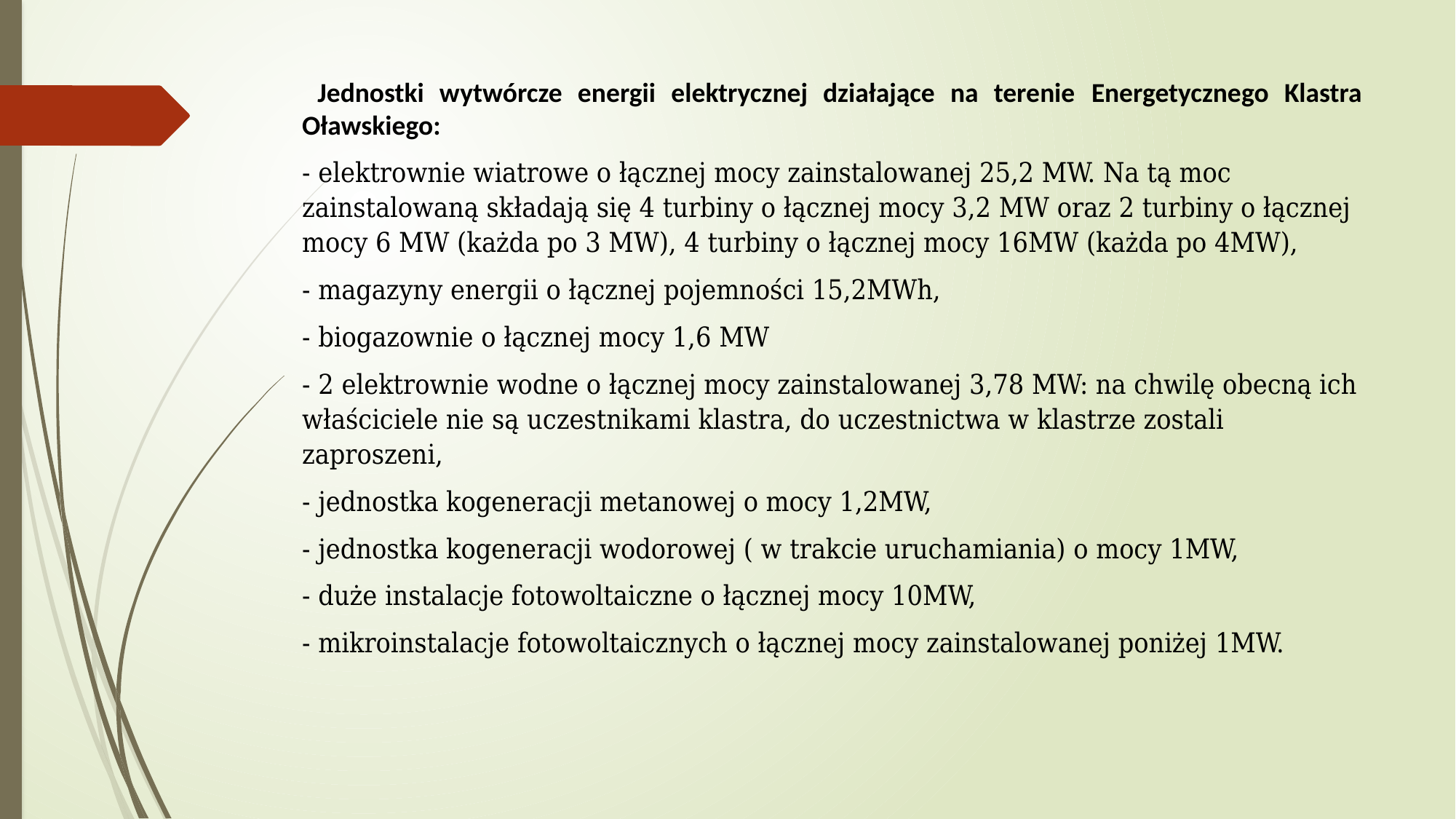

Jednostki wytwórcze energii elektrycznej działające na terenie Energetycznego Klastra Oławskiego:
- elektrownie wiatrowe o łącznej mocy zainstalowanej 25,2 MW. Na tą moc zainstalowaną składają się 4 turbiny o łącznej mocy 3,2 MW oraz 2 turbiny o łącznej mocy 6 MW (każda po 3 MW), 4 turbiny o łącznej mocy 16MW (każda po 4MW),
- magazyny energii o łącznej pojemności 15,2MWh,
- biogazownie o łącznej mocy 1,6 MW
- 2 elektrownie wodne o łącznej mocy zainstalowanej 3,78 MW: na chwilę obecną ich właściciele nie są uczestnikami klastra, do uczestnictwa w klastrze zostali zaproszeni,
- jednostka kogeneracji metanowej o mocy 1,2MW,
- jednostka kogeneracji wodorowej ( w trakcie uruchamiania) o mocy 1MW,
- duże instalacje fotowoltaiczne o łącznej mocy 10MW,
- mikroinstalacje fotowoltaicznych o łącznej mocy zainstalowanej poniżej 1MW.